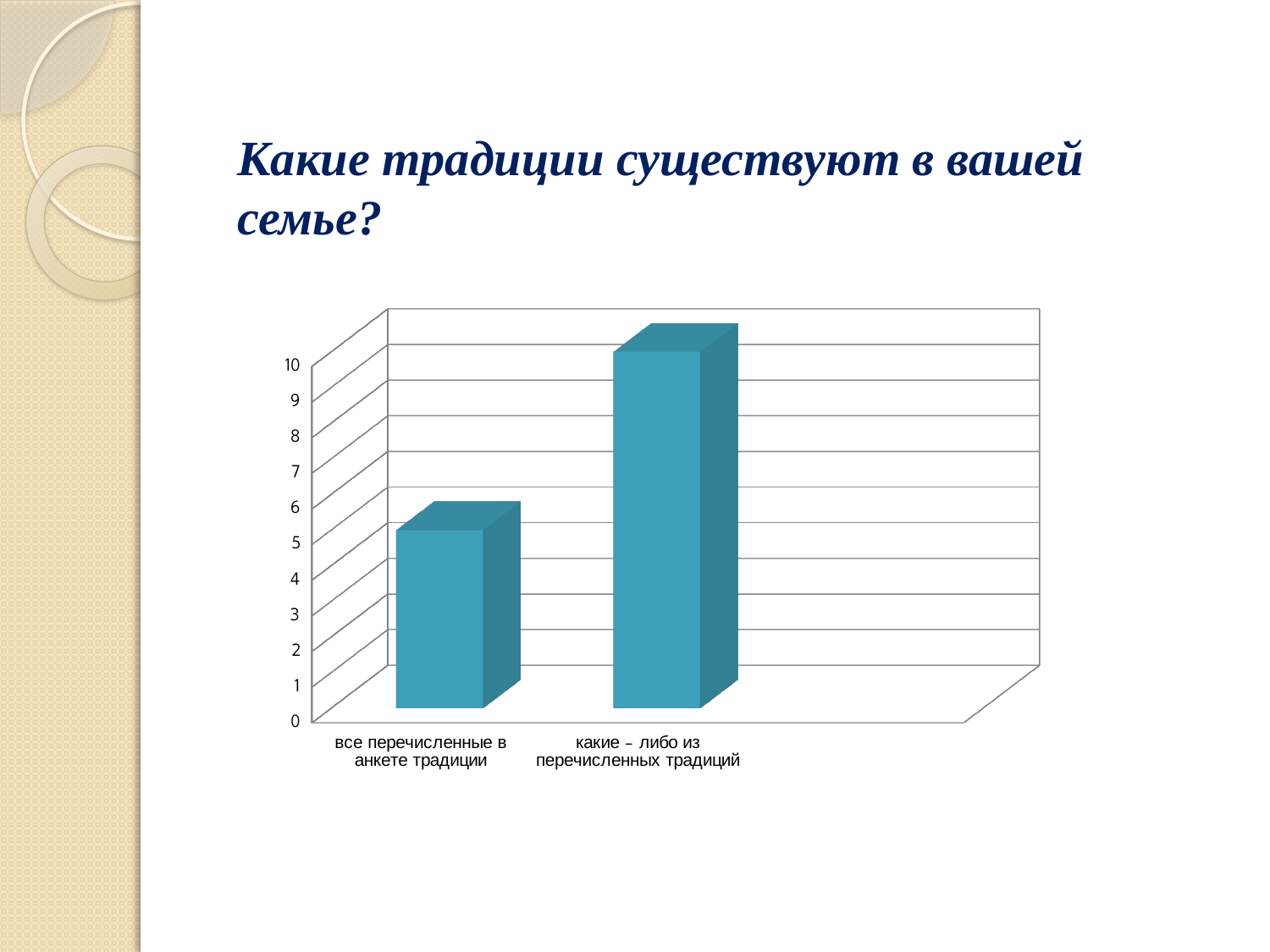

# Какие традиции существуют в вашей семье?

[unsupported chart]